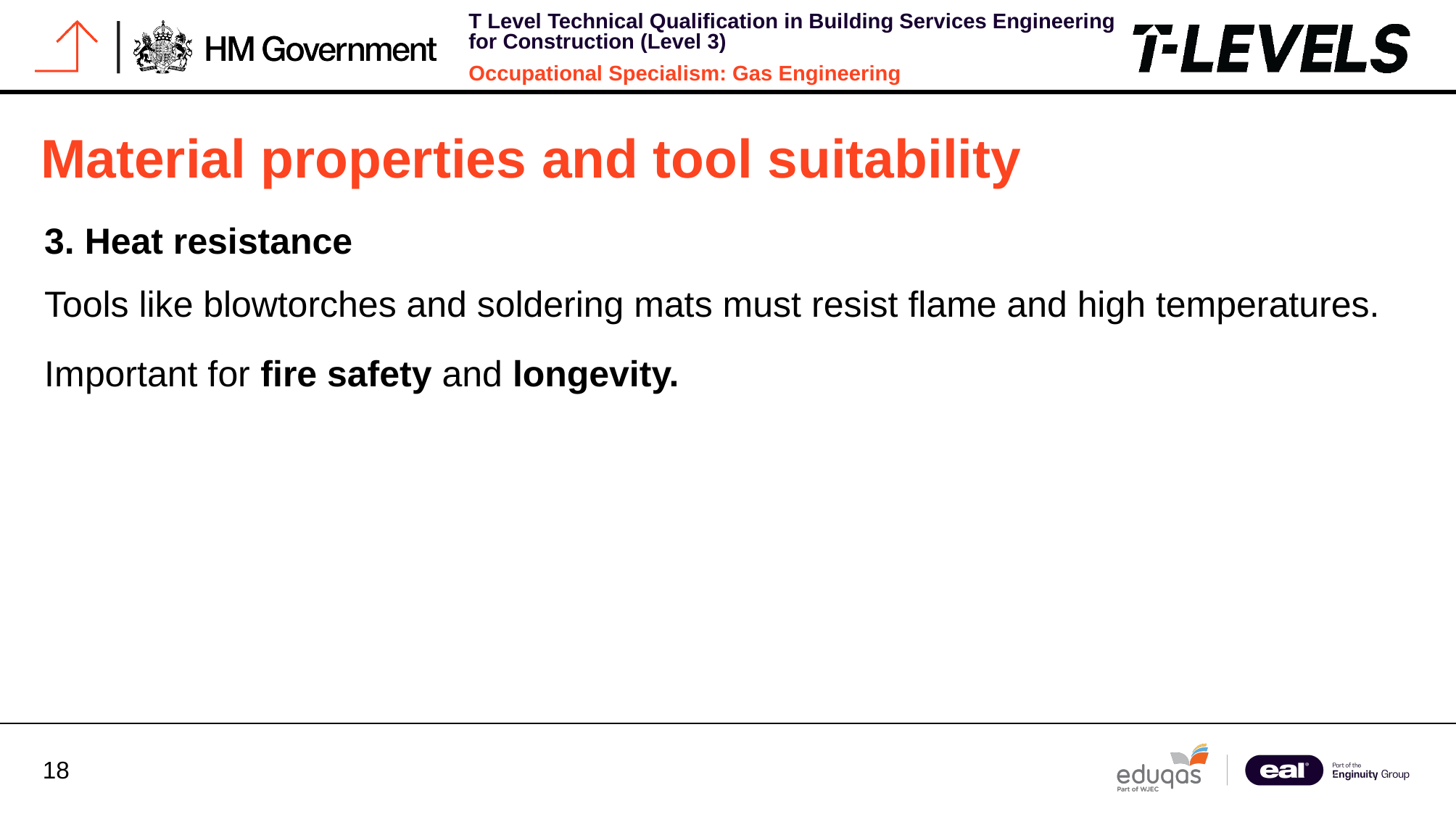

# Material properties and tool suitability

3. Heat resistance
Tools like blowtorches and soldering mats must resist flame and high temperatures.
Important for fire safety and longevity.